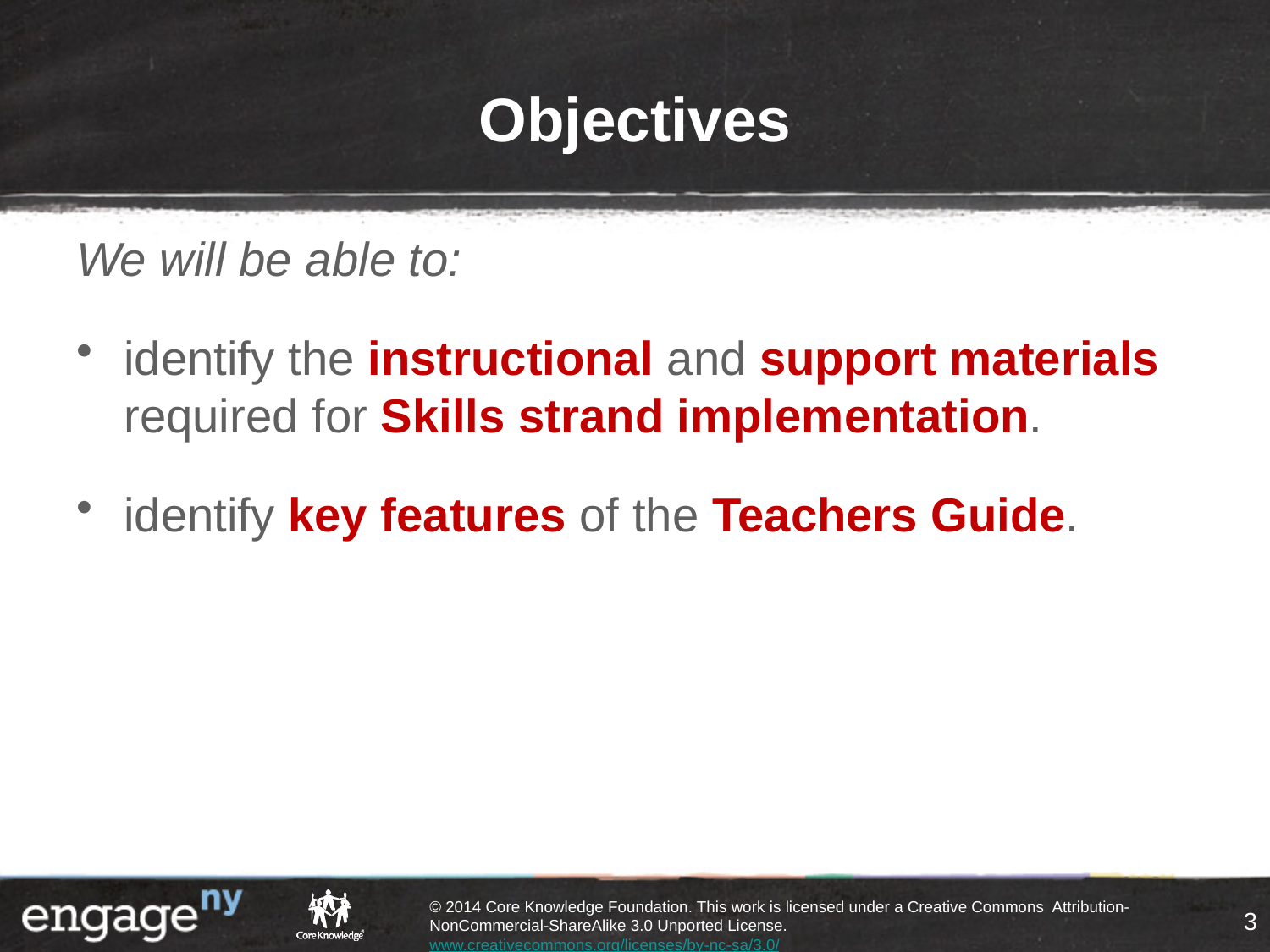

# Objectives
We will be able to:
identify the instructional and support materials required for Skills strand implementation.
identify key features of the Teachers Guide.

3